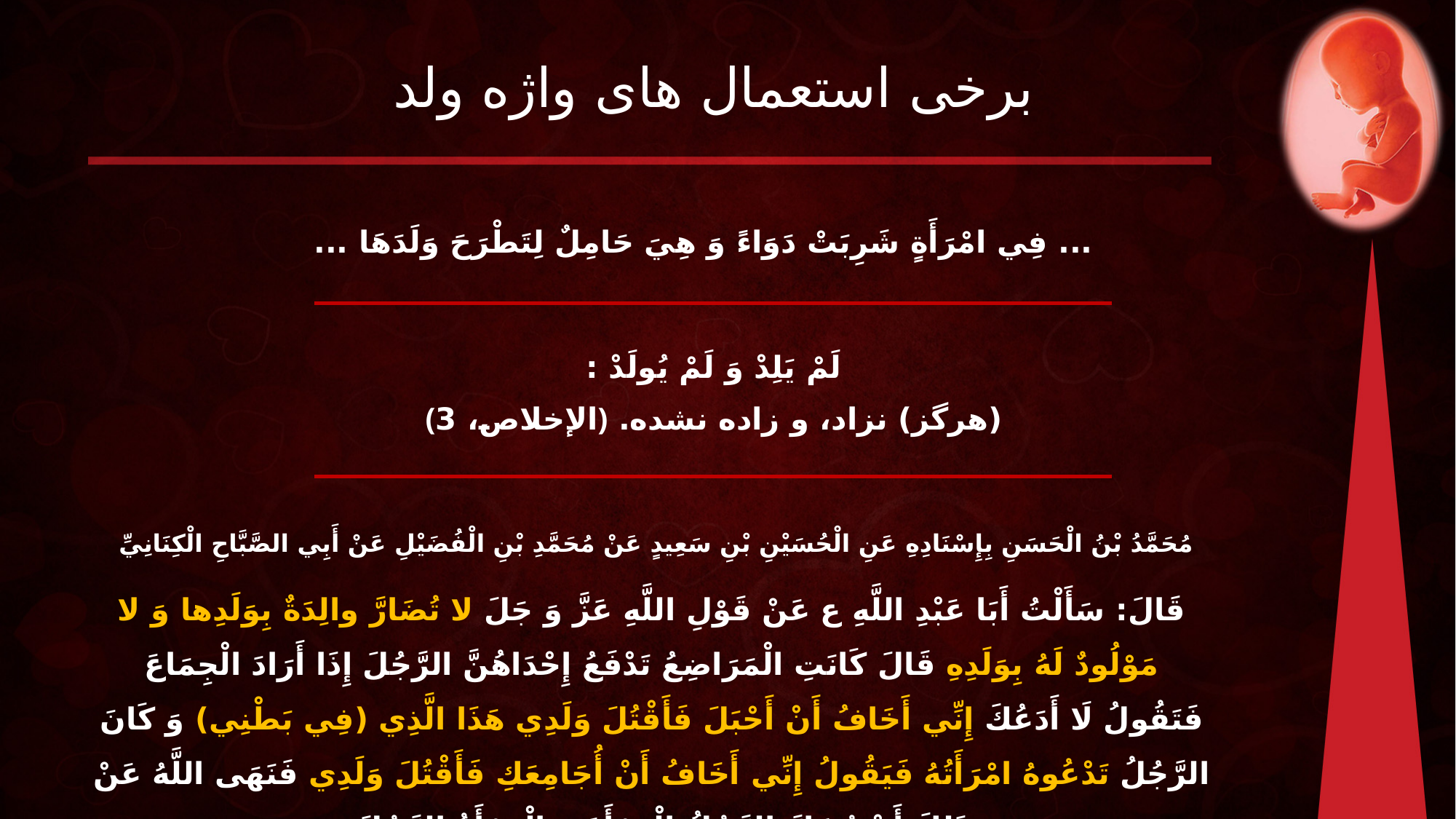

برخی استعمال های واژه ولد
 ... فِي امْرَأَةٍ شَرِبَتْ دَوَاءً وَ هِيَ حَامِلٌ لِتَطْرَحَ وَلَدَهَا ...
لَمْ يَلِدْ وَ لَمْ يُولَدْ :
(هرگز) نزاد، و زاده نشده. ﴿الإخلاص‏، 3﴾

مُحَمَّدُ بْنُ الْحَسَنِ بِإِسْنَادِهِ عَنِ الْحُسَيْنِ بْنِ سَعِيدٍ عَنْ مُحَمَّدِ بْنِ الْفُضَيْلِ عَنْ أَبِي الصَّبَّاحِ الْكِنَانِيِّ
قَالَ: سَأَلْتُ أَبَا عَبْدِ اللَّهِ ع عَنْ قَوْلِ اللَّهِ عَزَّ وَ جَلَ‏ لا تُضَارَّ والِدَةٌ بِوَلَدِها وَ لا مَوْلُودٌ لَهُ بِوَلَدِهِ‏ قَالَ كَانَتِ الْمَرَاضِعُ تَدْفَعُ إِحْدَاهُنَّ الرَّجُلَ إِذَا أَرَادَ الْجِمَاعَ‏ فَتَقُولُ‏ لَا أَدَعُكَ إِنِّي أَخَافُ أَنْ أَحْبَلَ فَأَقْتُلَ وَلَدِي هَذَا الَّذِي (فِي بَطْنِي) وَ كَانَ الرَّجُلُ تَدْعُوهُ امْرَأَتُهُ فَيَقُولُ إِنِّي أَخَافُ أَنْ أُجَامِعَكِ فَأَقْتُلَ وَلَدِي‏ فَنَهَى اللَّهُ عَنْ ذَلِكَ أَنْ يُضَارَّ الرَّجُلُ الْمَرْأَةَ وَ الْمَرْأَةُ الرَّجُلَ.
(وسائل الشيعة ؛ ج‏20 ؛ ص189)